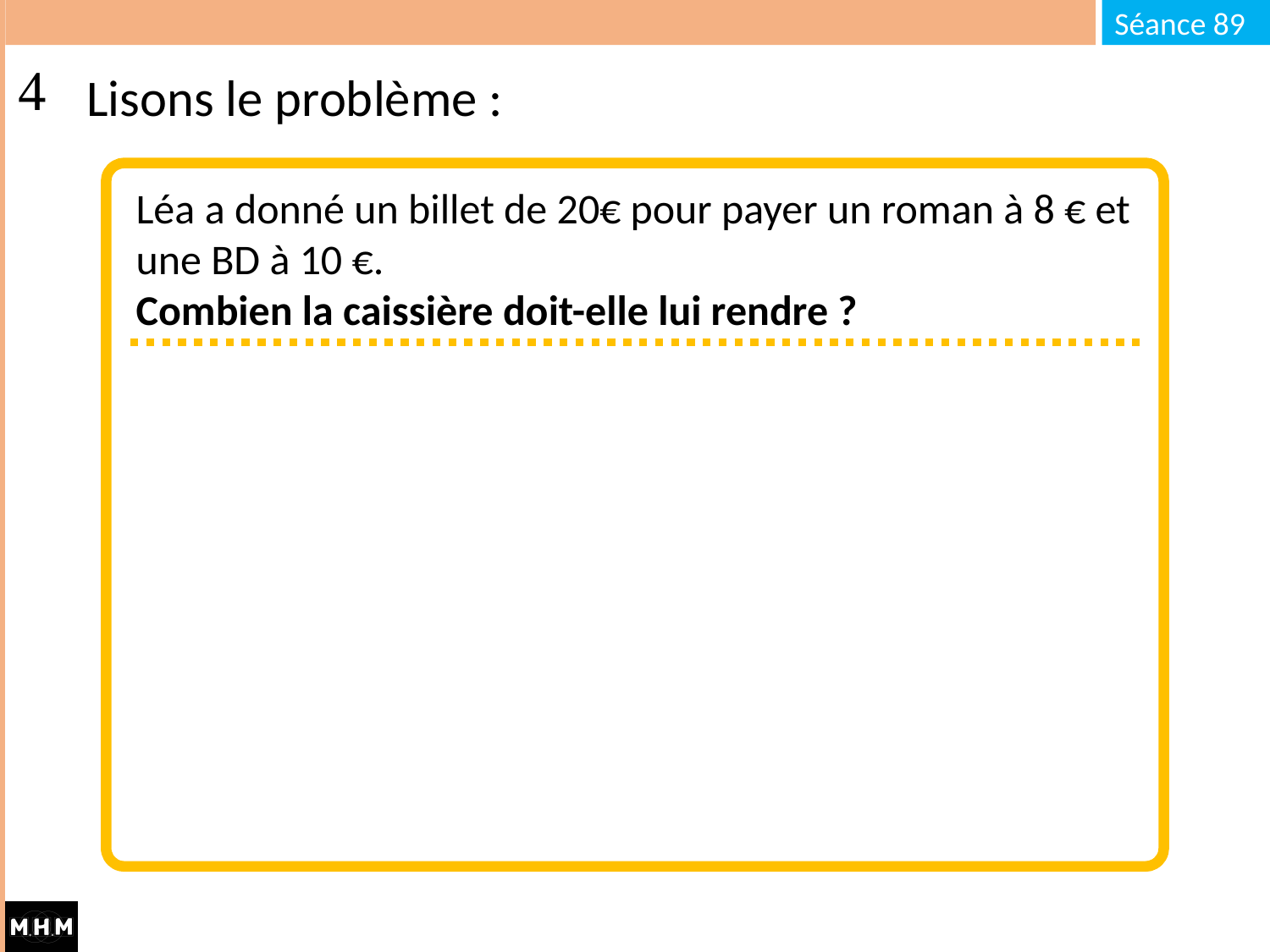

# Lisons le problème :

Léa a donné un billet de 20€ pour payer un roman à 8 € et une BD à 10 €.
Combien la caissière doit-elle lui rendre ?